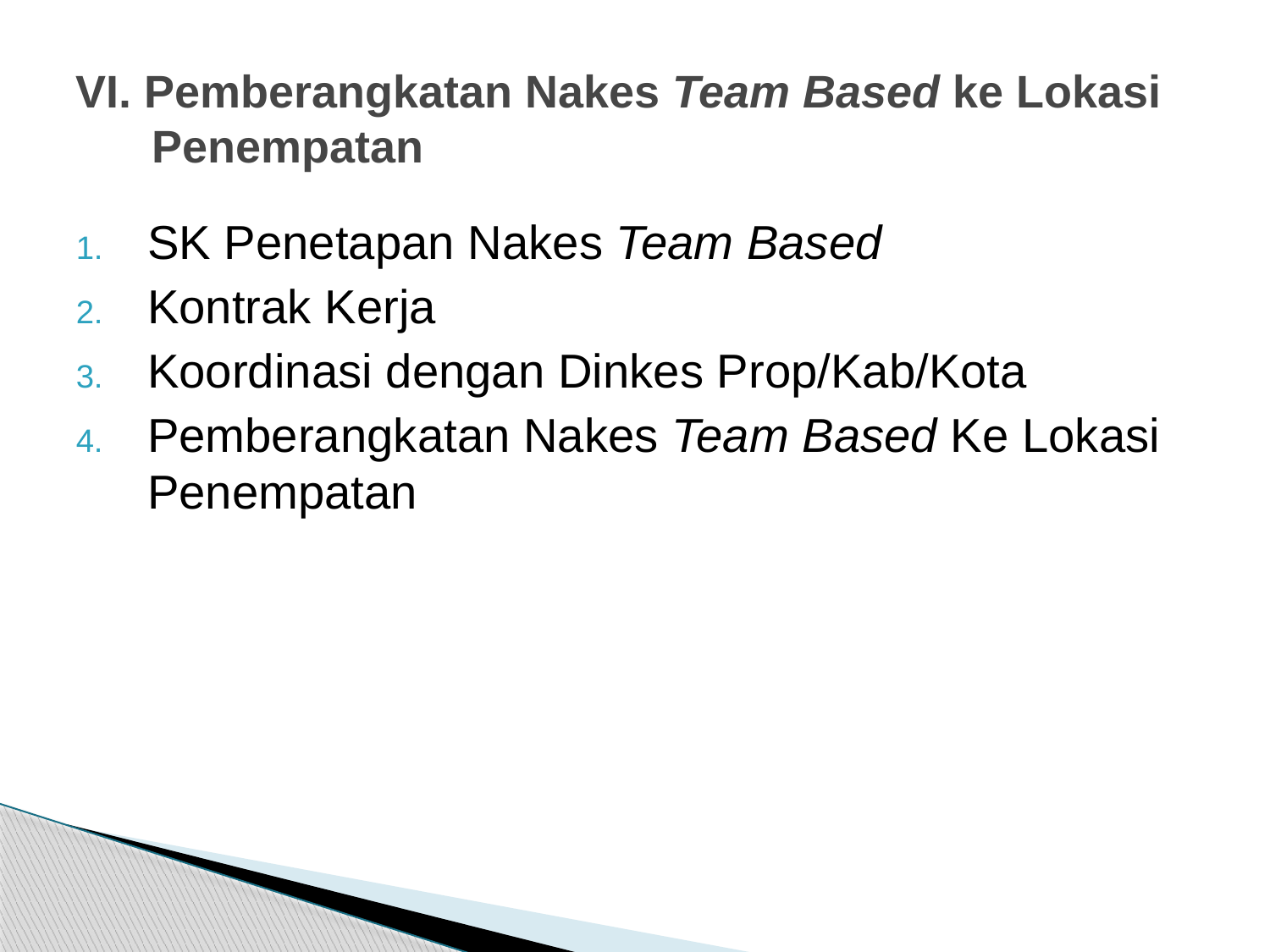

# VI. Pemberangkatan Nakes Team Based ke Lokasi Penempatan
SK Penetapan Nakes Team Based
Kontrak Kerja
Koordinasi dengan Dinkes Prop/Kab/Kota
Pemberangkatan Nakes Team Based Ke Lokasi Penempatan